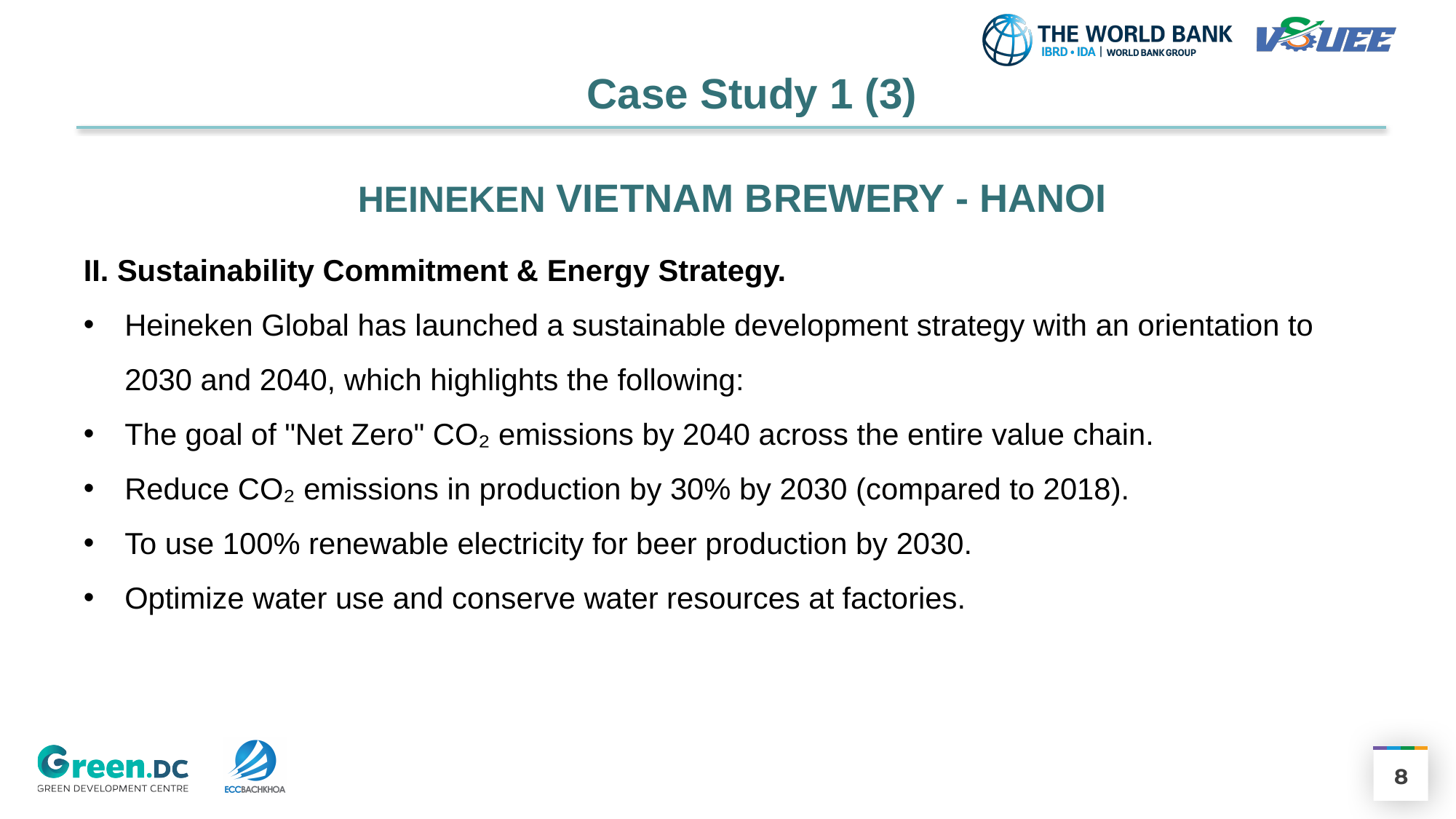

Case Study 1 (3)
HEINEKEN VIETNAM BREWERY - HANOI

II. Sustainability Commitment & Energy Strategy.
Heineken Global has launched a sustainable development strategy with an orientation to 2030 and 2040, which highlights the following:
The goal of "Net Zero" CO₂ emissions by 2040 across the entire value chain.
Reduce CO₂ emissions in production by 30% by 2030 (compared to 2018).
To use 100% renewable electricity for beer production by 2030.
Optimize water use and conserve water resources at factories.